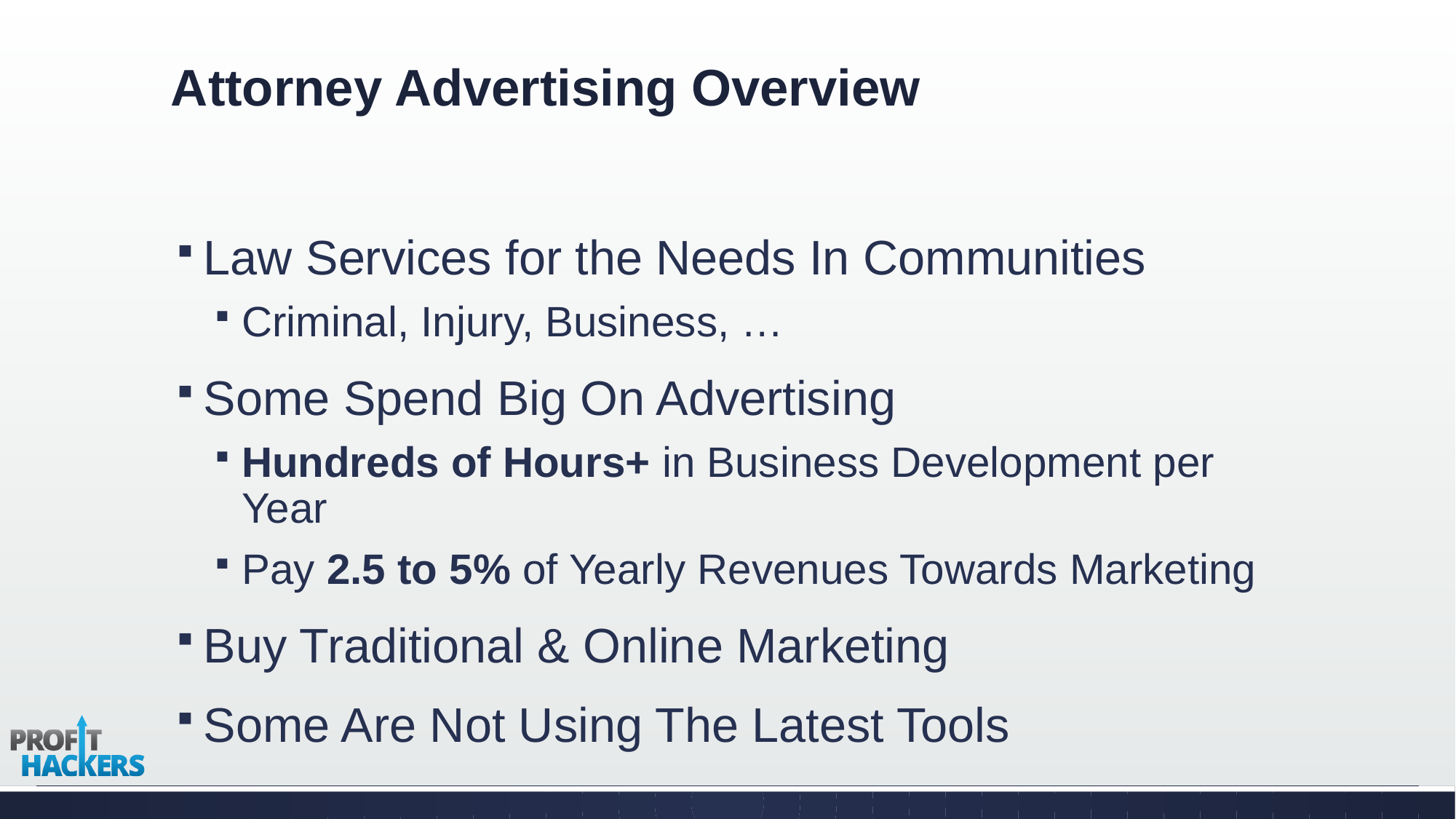

# Attorney Advertising Overview
Law Services for the Needs In Communities
Criminal, Injury, Business, …
Some Spend Big On Advertising
Hundreds of Hours+ in Business Development per Year
Pay 2.5 to 5% of Yearly Revenues Towards Marketing
Buy Traditional & Online Marketing
Some Are Not Using The Latest Tools